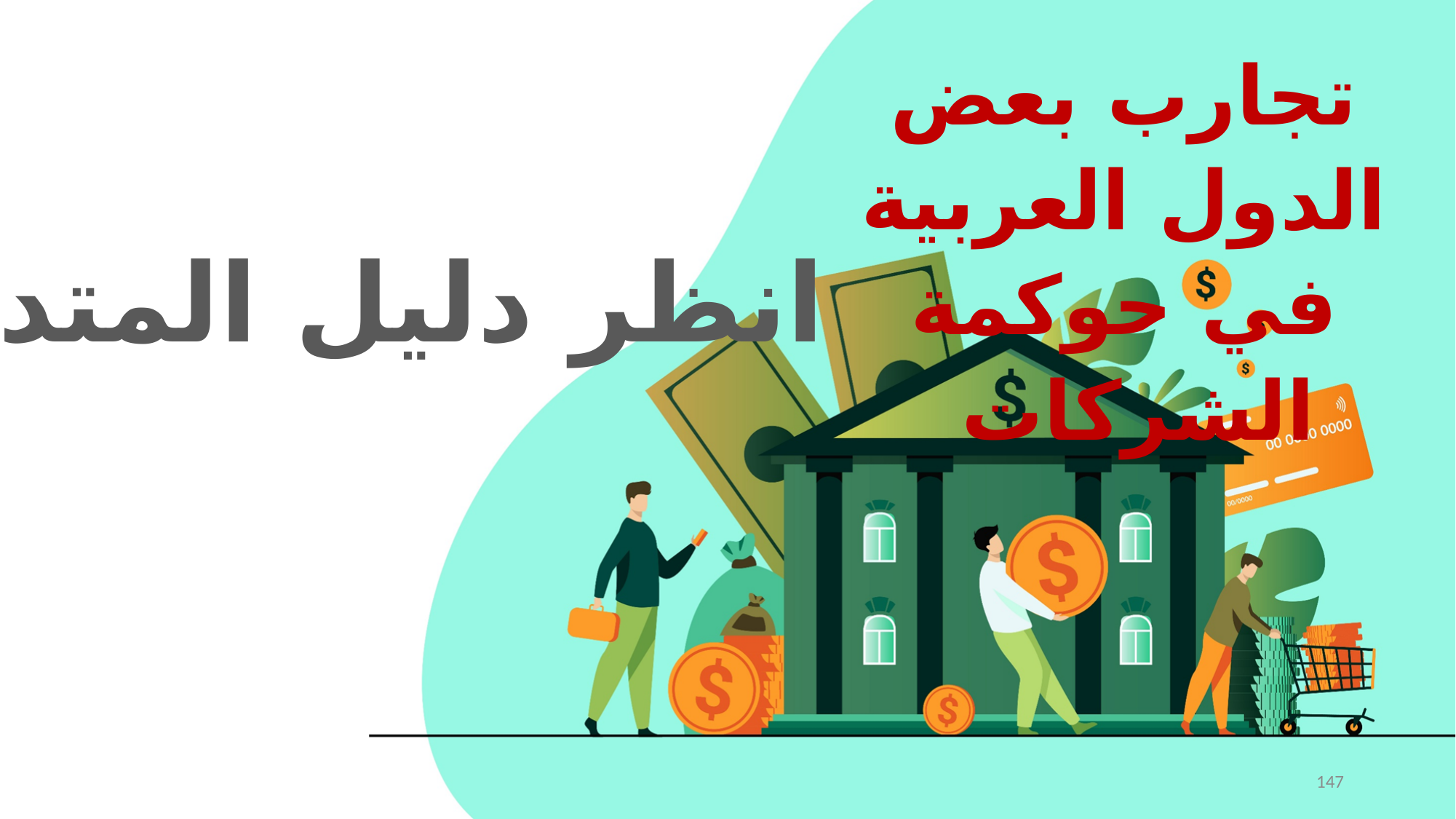

تجارب بعض الدول العربية في حوكمة الشركات
انظر دليل المتدرب
147